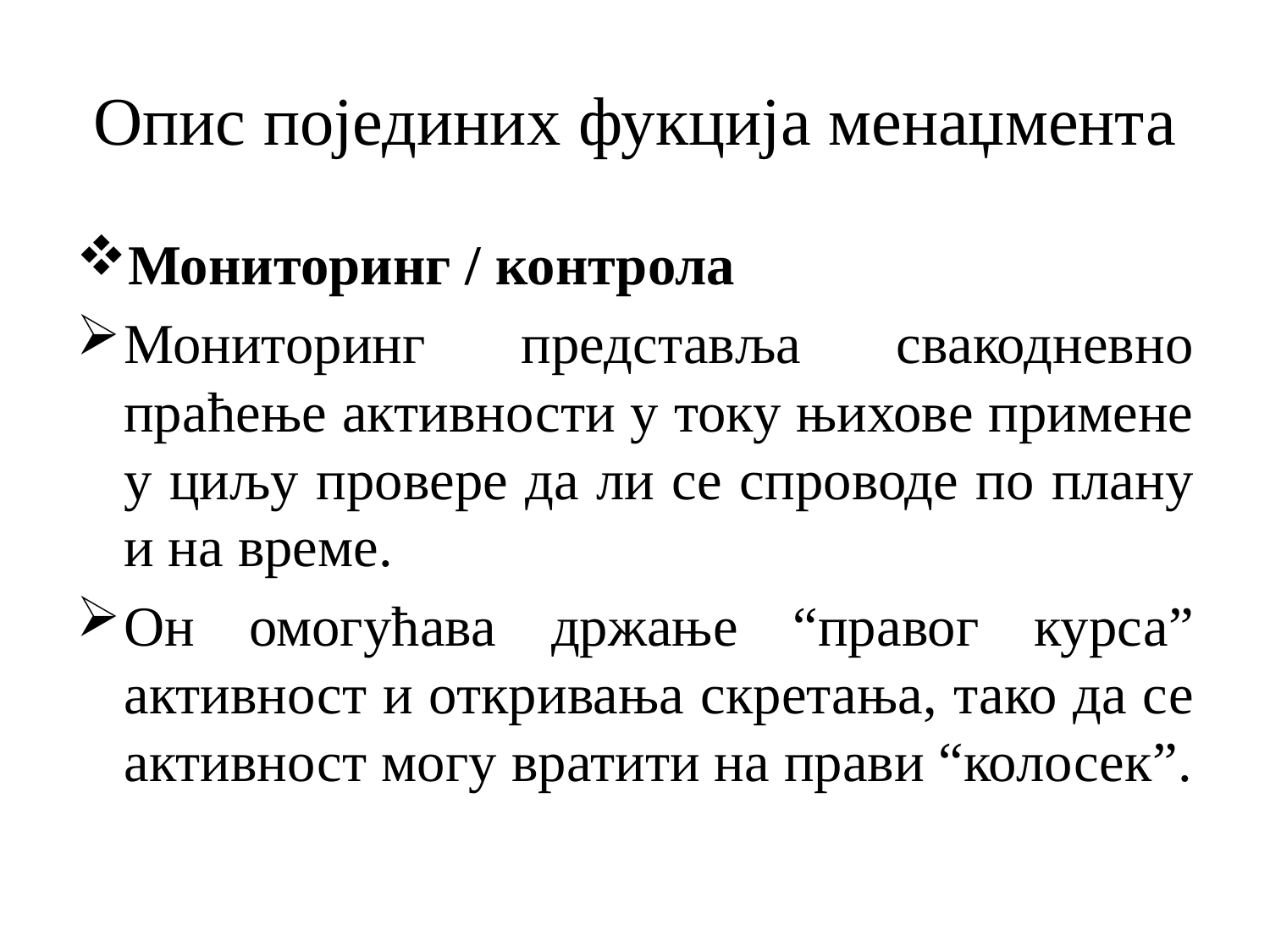

# Опис појединих фукција менаџмента
Мониторинг / контрола
Мониторинг представља свакодневно праћење активности у току њихове примене у циљу провере да ли се спроводе по плану и на време.
Он омогућава држање “правог курса” активност и откривања скретања, тако да се активност могу вратити на прави “колосек”.